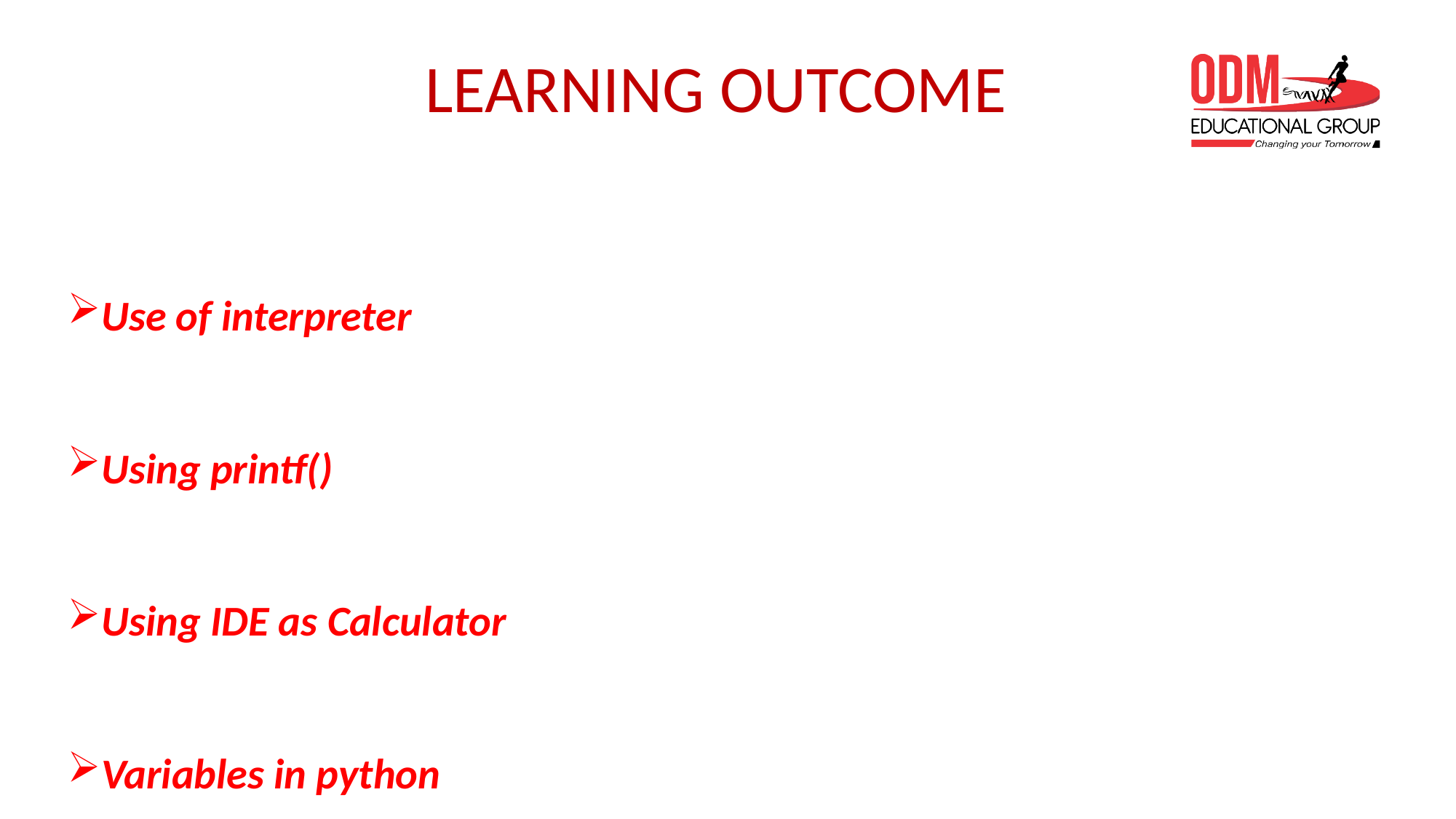

# LEARNING OUTCOME

Use of interpreter
Using printf()
Using IDE as Calculator
Variables in python